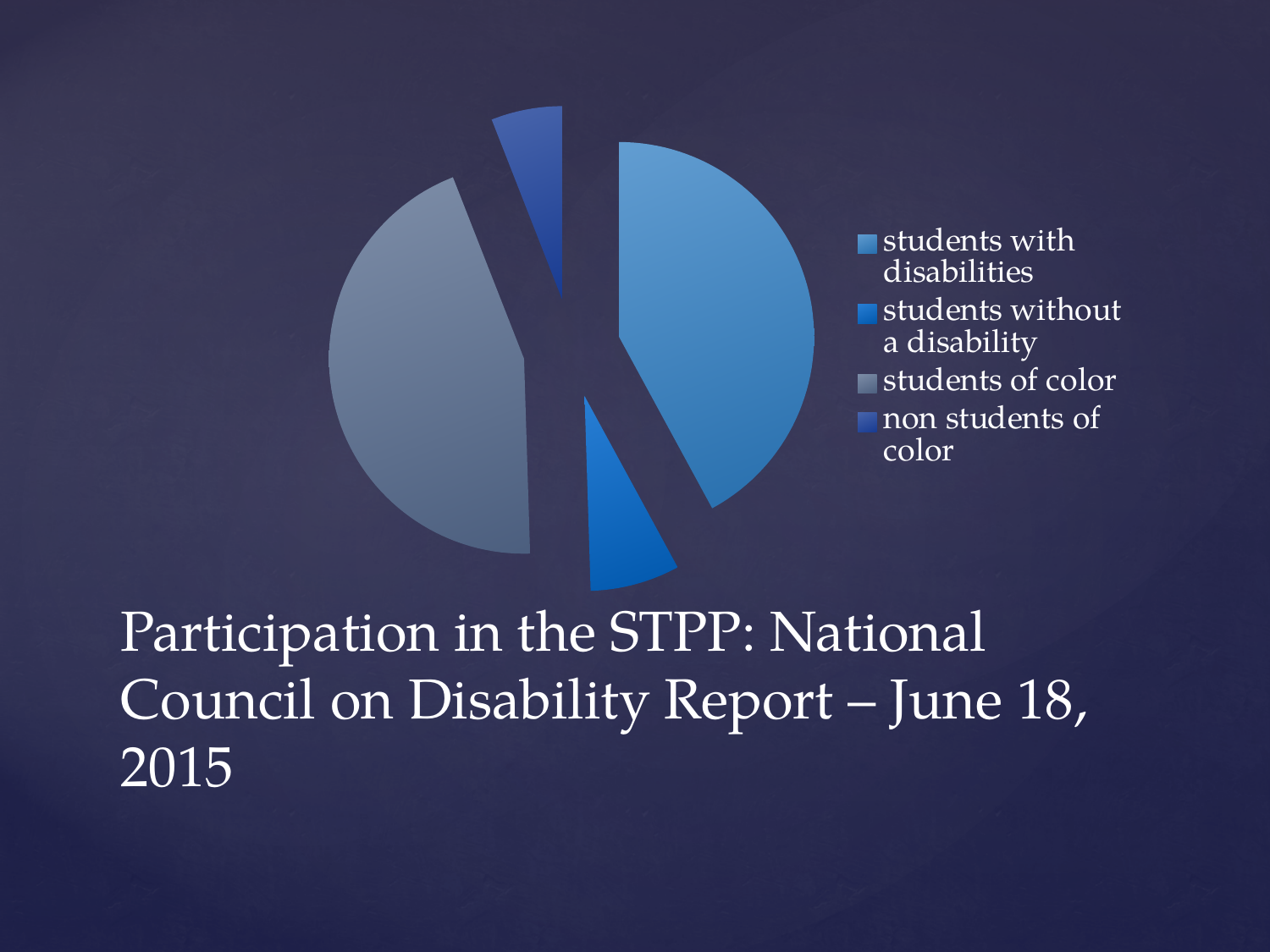

### Chart

| Category | Sales |
|---|---|
| students with disabilities | 8.5 |
| students without a disability | 1.5 |
| students of color | 9.0 |
| non students of color | 1.2 |
# Participation in the STPP: National Council on Disability Report – June 18, 2015